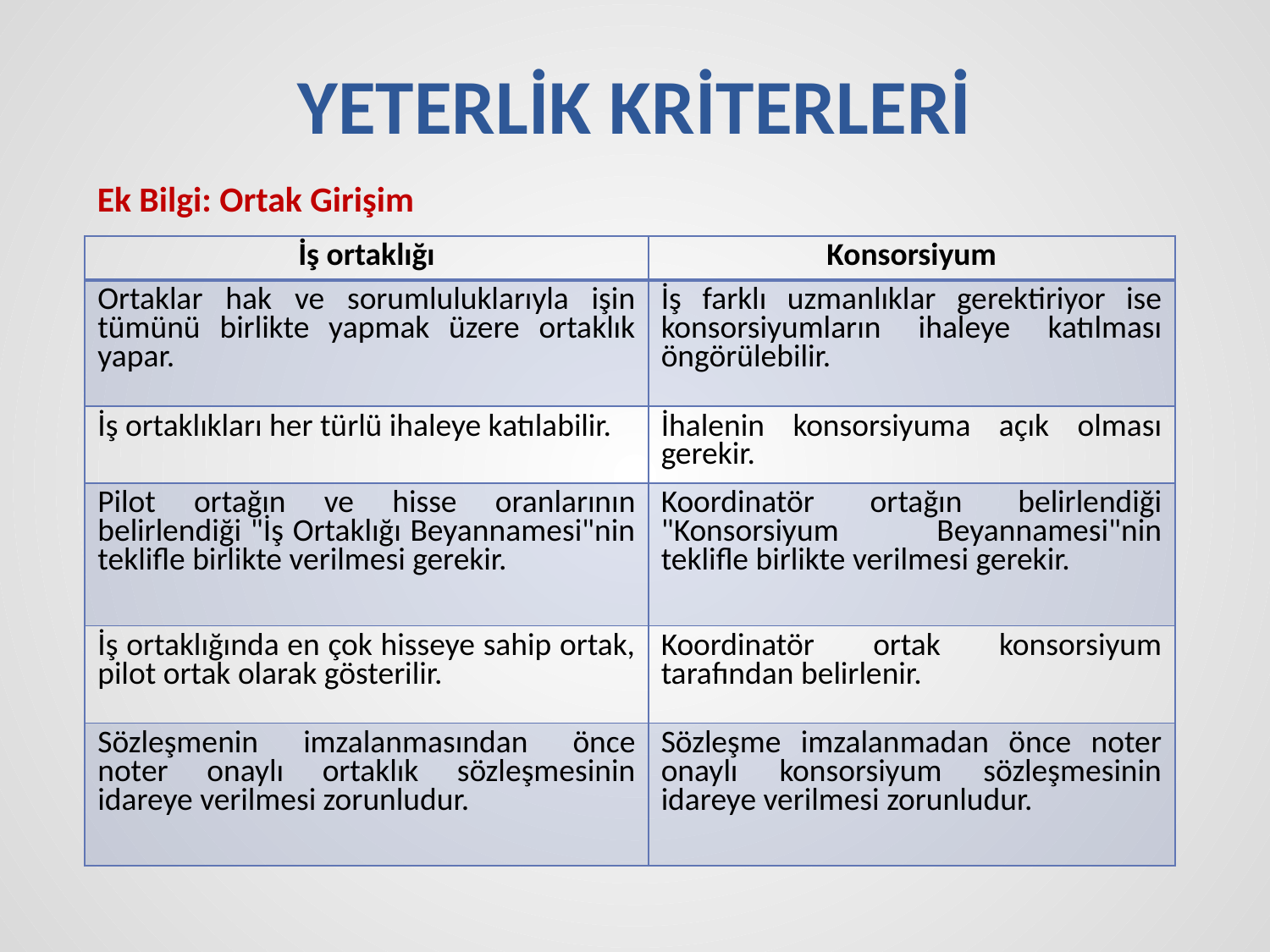

# YETERLİK KRİTERLERİ
Ek Bilgi: Ortak Girişim
| İş ortaklığı | Konsorsiyum |
| --- | --- |
| Ortaklar hak ve sorumluluklarıyla işin tümünü birlikte yapmak üzere ortaklık yapar. | İş farklı uzmanlıklar gerektiriyor ise konsorsiyumların ihaleye katılması öngörülebilir. |
| İş ortaklıkları her türlü ihaleye katılabilir. | İhalenin konsorsiyuma açık olması gerekir. |
| Pilot ortağın ve hisse oranlarının belirlendiği "İş Ortaklığı Beyannamesi"nin teklifle birlikte verilmesi gerekir. | Koordinatör ortağın belirlendiği "Konsorsiyum Beyannamesi"nin teklifle birlikte verilmesi gerekir. |
| İş ortaklığında en çok hisseye sahip ortak, pilot ortak olarak gösterilir. | Koordinatör ortak konsorsiyum tarafından belirlenir. |
| Sözleşmenin imzalanmasından önce noter onaylı ortaklık sözleşmesinin idareye verilmesi zorunludur. | Sözleşme imzalanmadan önce noter onaylı konsorsiyum sözleşmesinin idareye verilmesi zorunludur. |